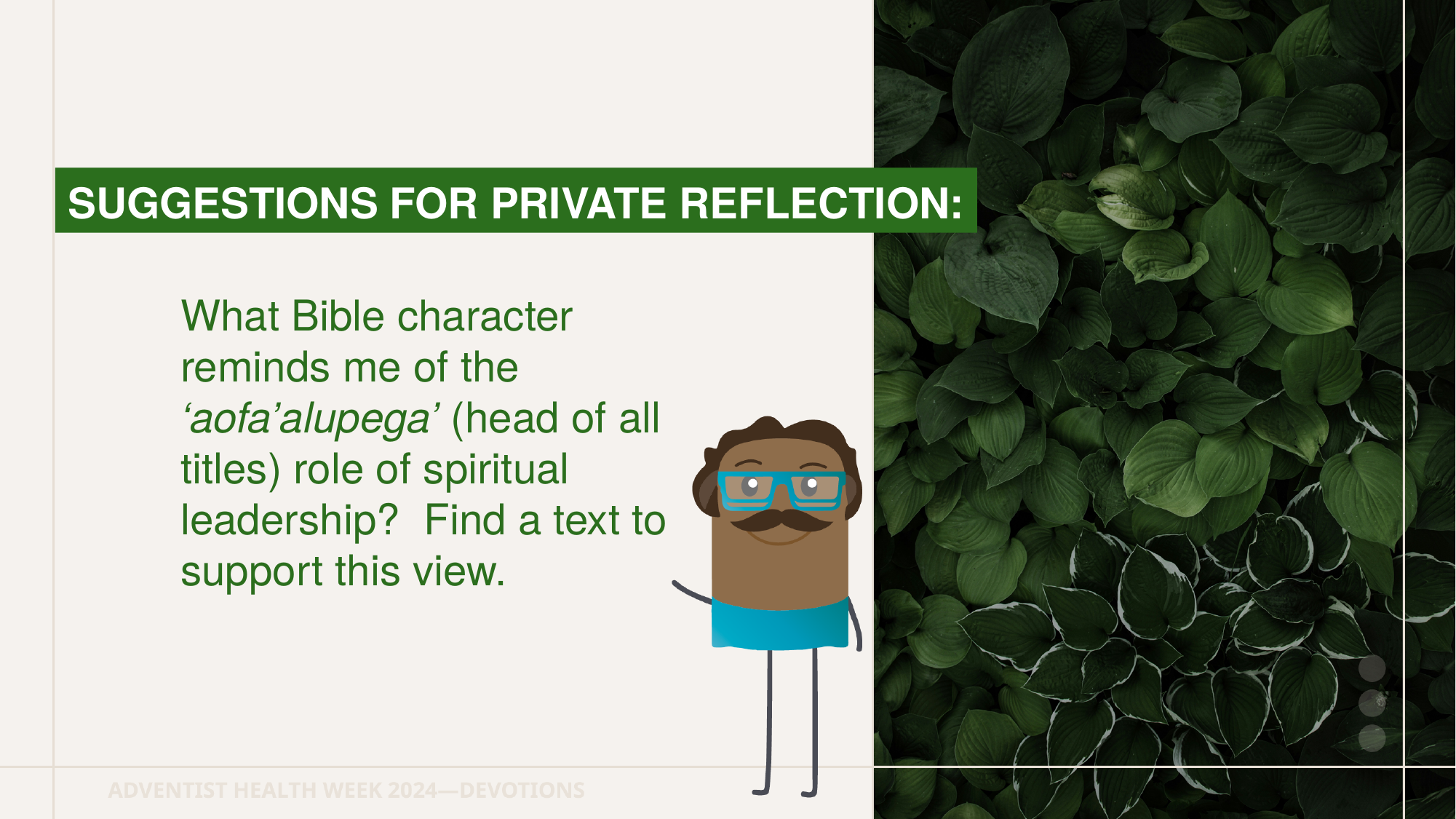

SUGGESTIONS FOR PRIVATE REFLECTION:
What Bible character reminds me of the ‘aofa’alupega’ (head of all titles) role of spiritual leadership?  Find a text to support this view.